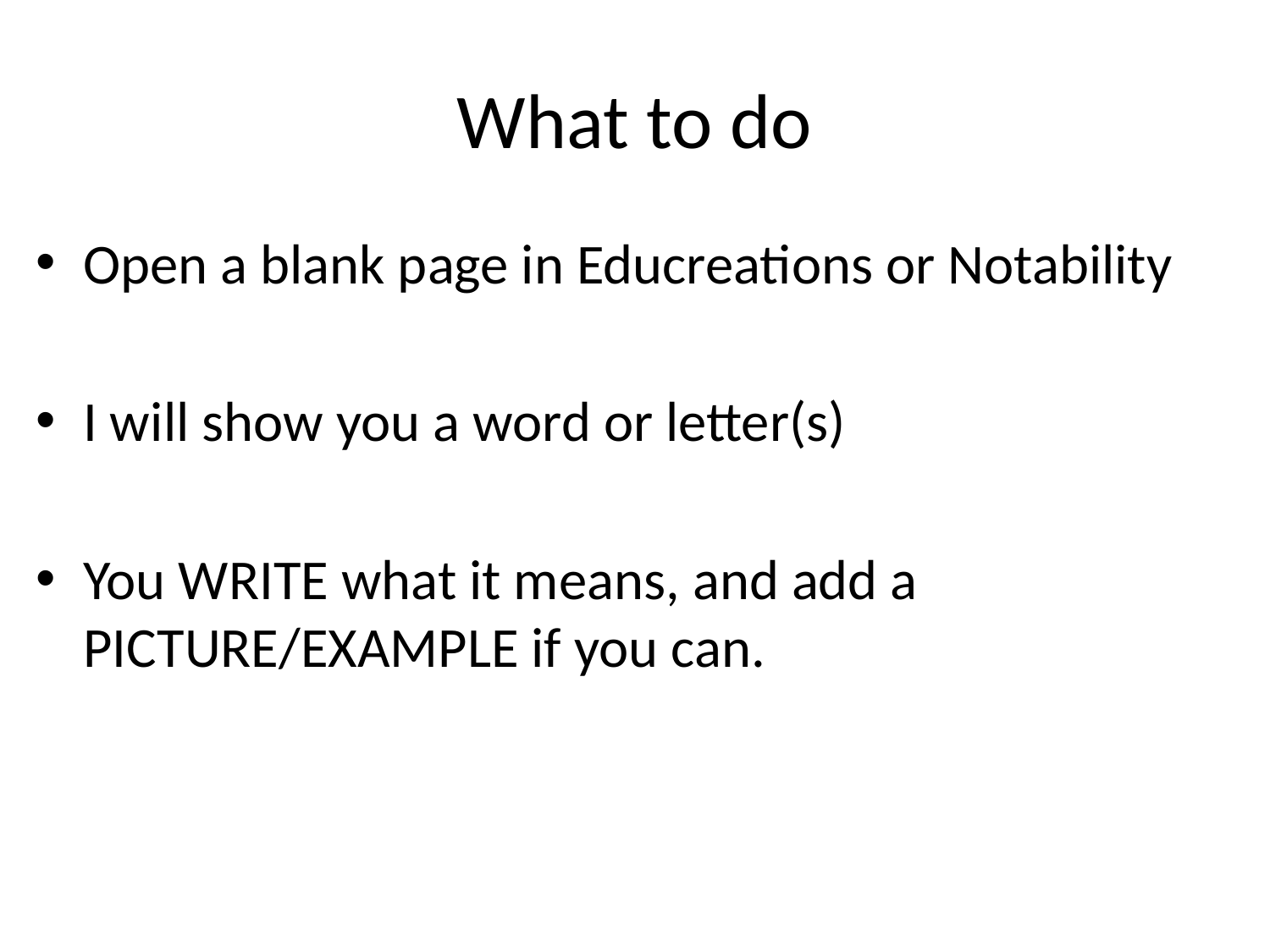

# What to do
Open a blank page in Educreations or Notability

I will show you a word or letter(s)

You WRITE what it means, and add a PICTURE/EXAMPLE if you can.